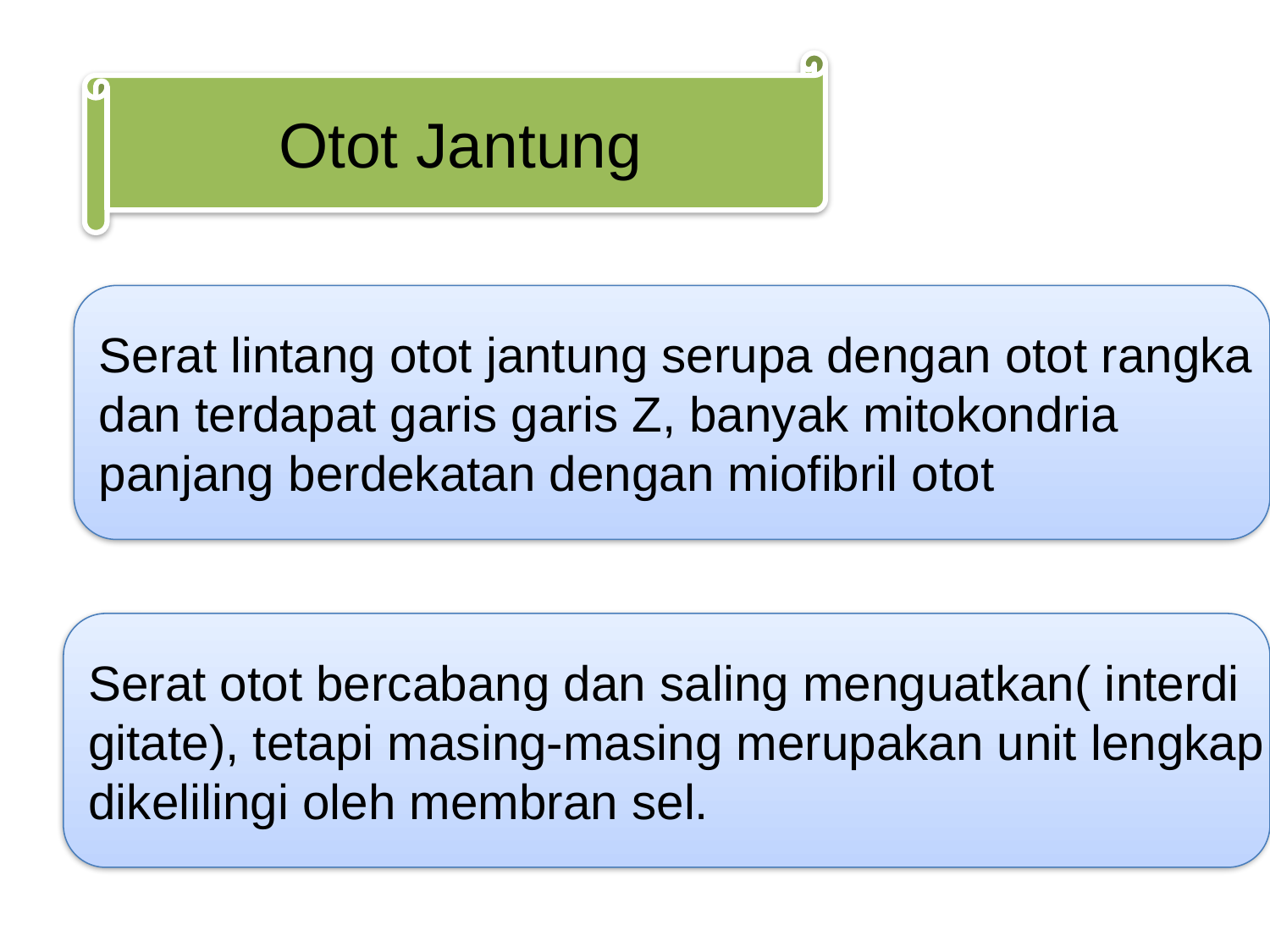

Otot Jantung
Serat lintang otot jantung serupa dengan otot rangka
dan terdapat garis garis Z, banyak mitokondria
panjang berdekatan dengan miofibril otot
Serat otot bercabang dan saling menguatkan( interdi
gitate), tetapi masing-masing merupakan unit lengkap
dikelilingi oleh membran sel.